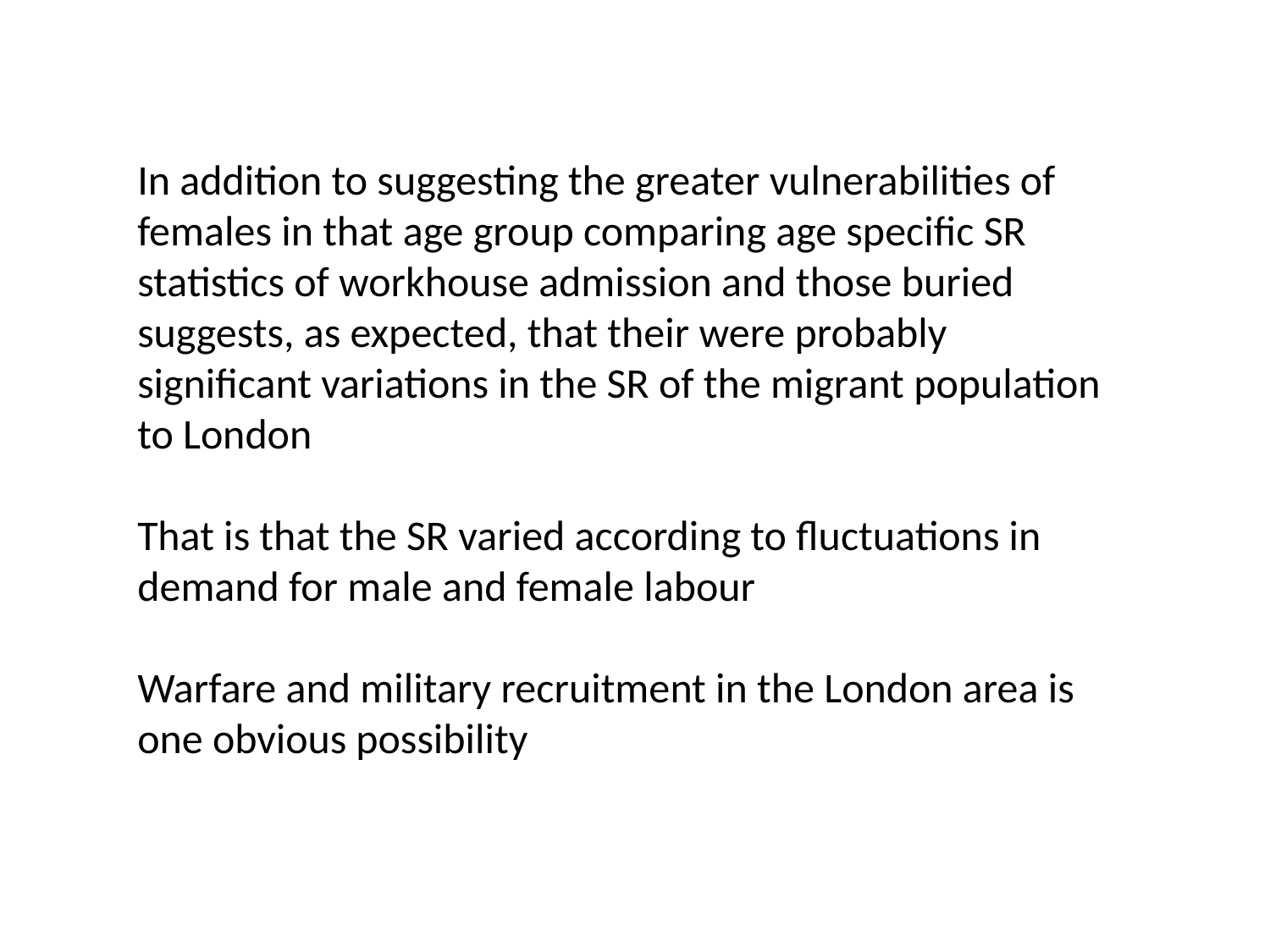

In addition to suggesting the greater vulnerabilities of females in that age group comparing age specific SR statistics of workhouse admission and those buried suggests, as expected, that their were probably significant variations in the SR of the migrant population to London

That is that the SR varied according to fluctuations in demand for male and female labour

Warfare and military recruitment in the London area is one obvious possibility